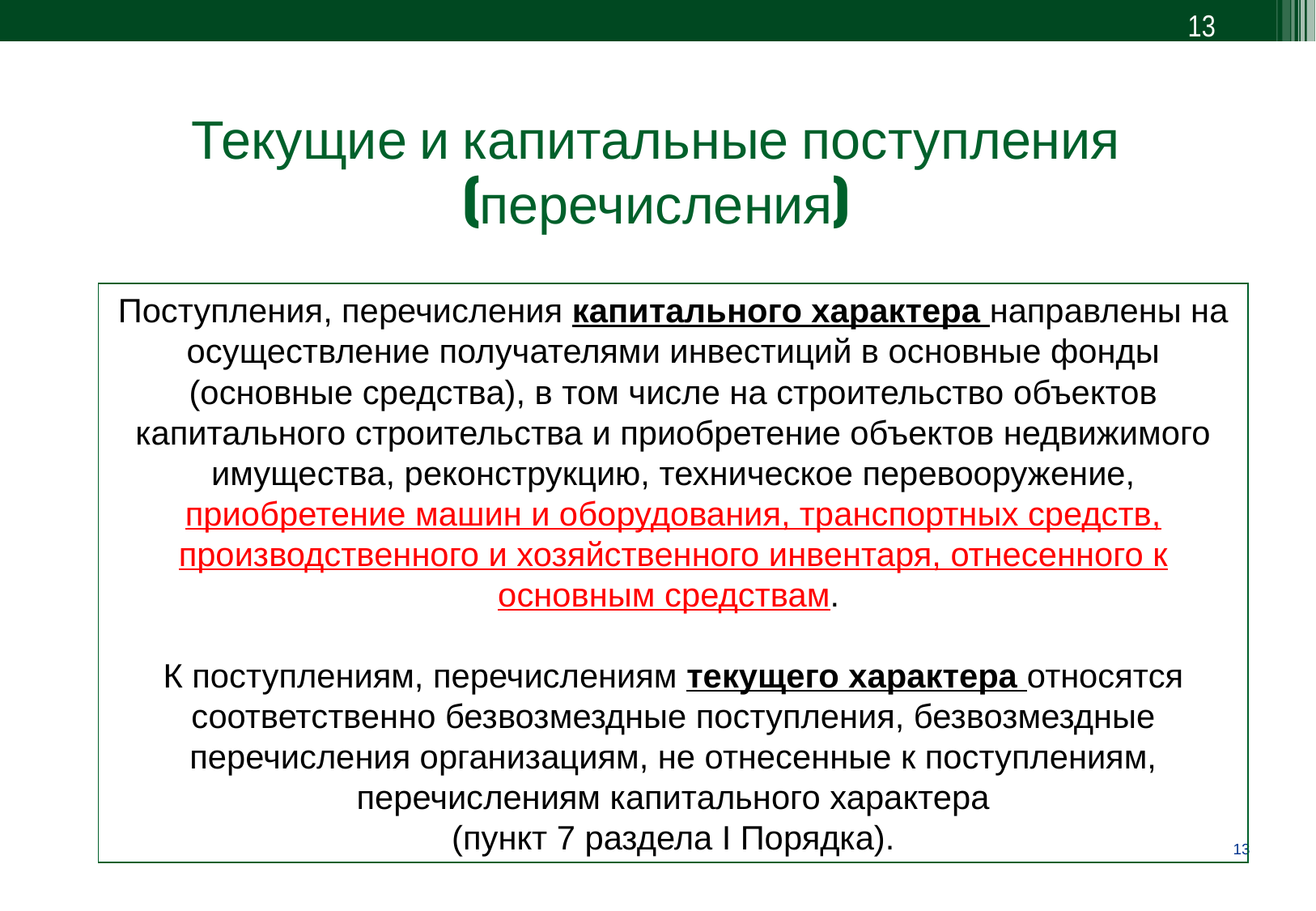

13
Текущие и капитальные поступления (перечисления)
Поступления, перечисления капитального характера направлены на осуществление получателями инвестиций в основные фонды (основные средства), в том числе на строительство объектов капитального строительства и приобретение объектов недвижимого имущества, реконструкцию, техническое перевооружение, приобретение машин и оборудования, транспортных средств, производственного и хозяйственного инвентаря, отнесенного к основным средствам.

К поступлениям, перечислениям текущего характера относятся соответственно безвозмездные поступления, безвозмездные перечисления организациям, не отнесенные к поступлениям, перечислениям капитального характера
(пункт 7 раздела I Порядка).